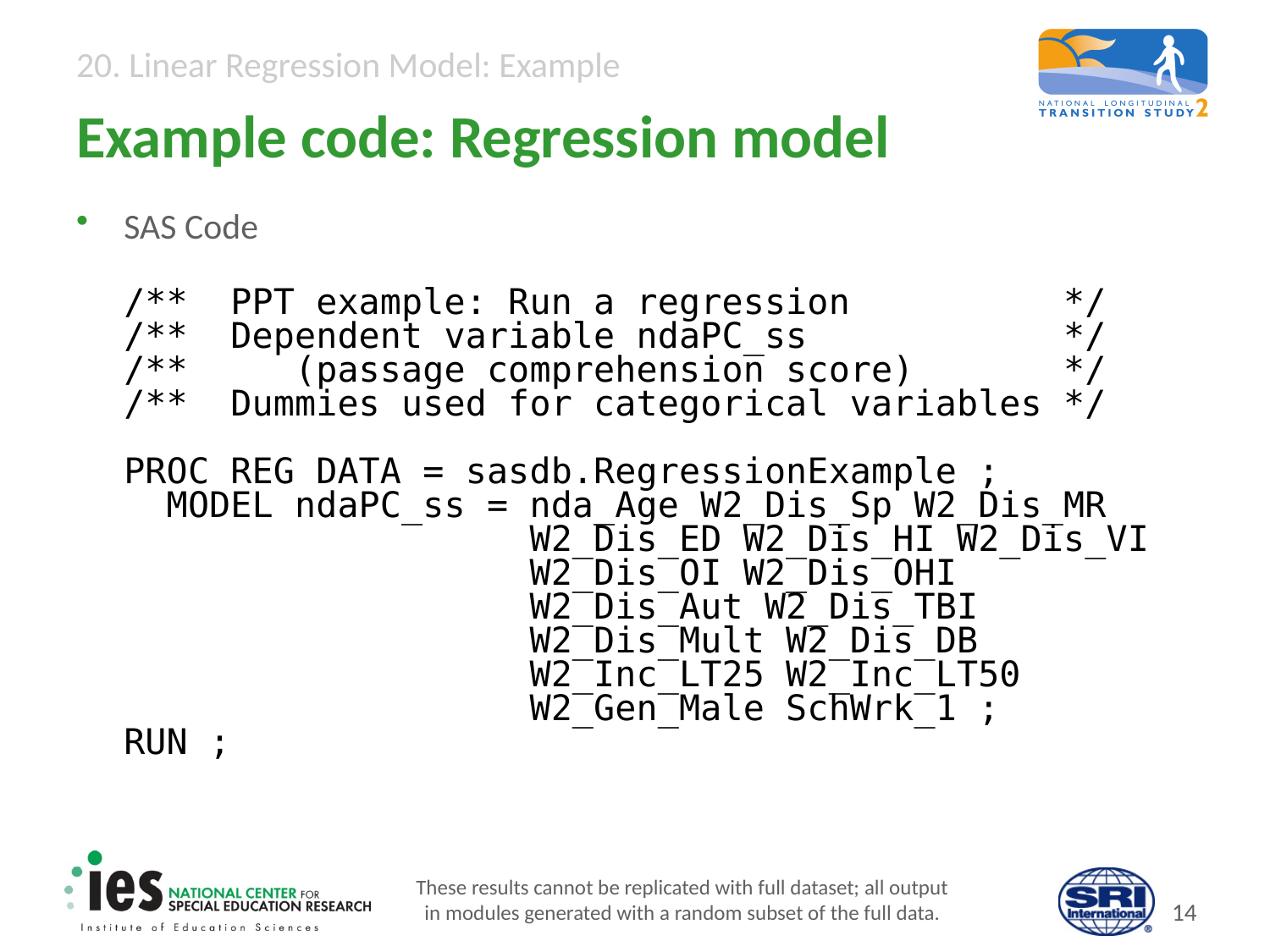

# Example code: Regression model
SAS Code
/**  PPT example: Run a regression          */
/**  Dependent variable ndaPC_ss            */
/**     (passage comprehension score)       */
/**  Dummies used for categorical variables */
PROC REG DATA = sasdb.RegressionExample ;
  MODEL ndaPC_ss = nda_Age W2_Dis_Sp W2_Dis_MR
                   W2_Dis_ED W2_Dis_HI W2_Dis_VI
                   W2_Dis_OI W2_Dis_OHI
                   W2_Dis_Aut W2_Dis_TBI
                   W2_Dis_Mult W2_Dis_DB
                   W2_Inc_LT25 W2_Inc_LT50
                   W2_Gen_Male SchWrk_1 ;
RUN ;
These results cannot be replicated with full dataset; all output
in modules generated with a random subset of the full data.
14